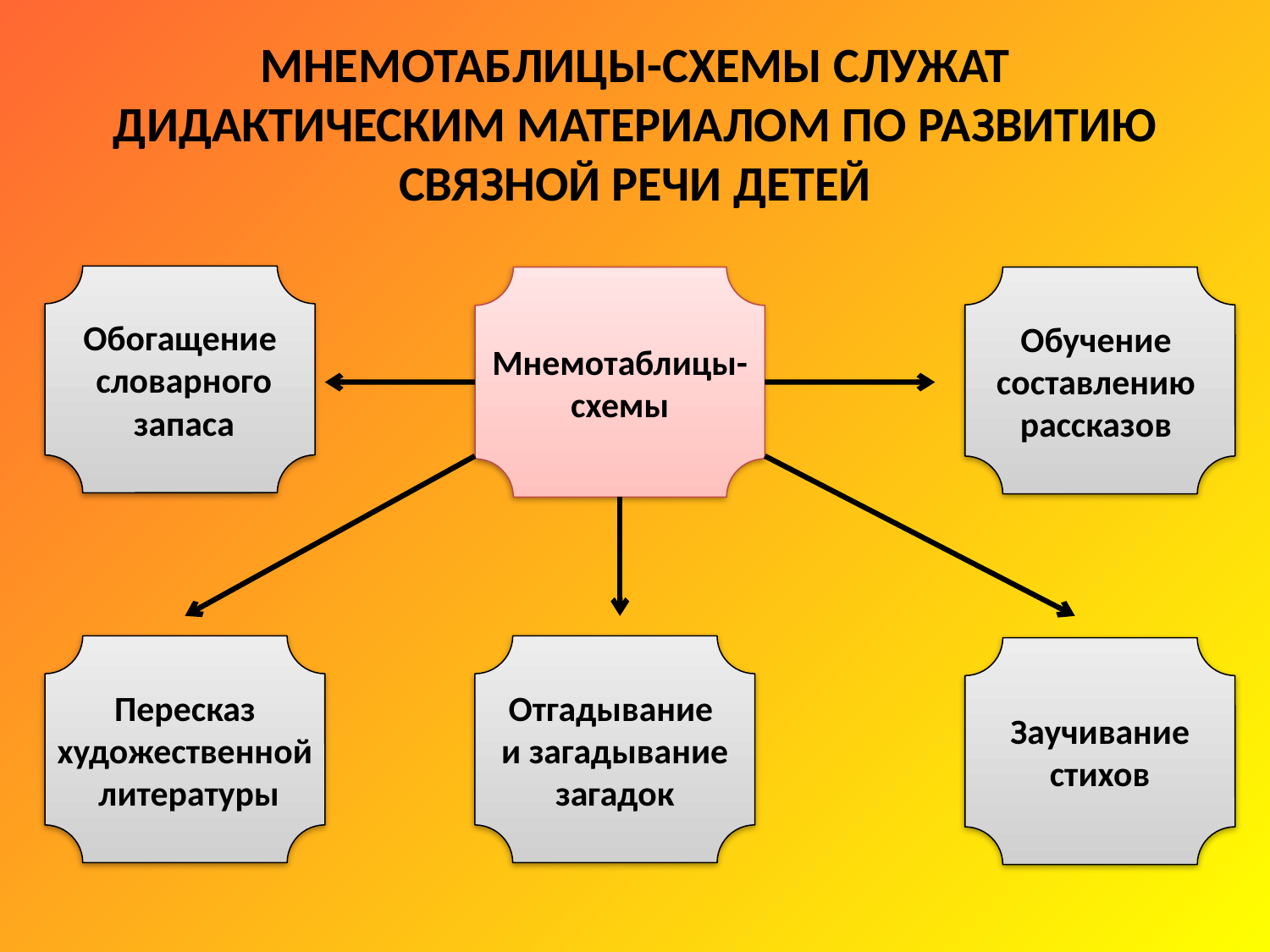

# МНЕМОТАБЛИЦЫ-СХЕМЫ СЛУЖАТ ДИДАКТИЧЕСКИМ МАТЕРИАЛОМ ПО РАЗВИТИЮ СВЯЗНОЙ РЕЧИ ДЕТЕЙ
Обогащение
 словарного
 запаса
Мнемотаблицы-
схемы
Обучение
составлению
рассказов
Пересказ
художественной
 литературы
Отгадывание
и загадывание
загадок
Заучивание
стихов